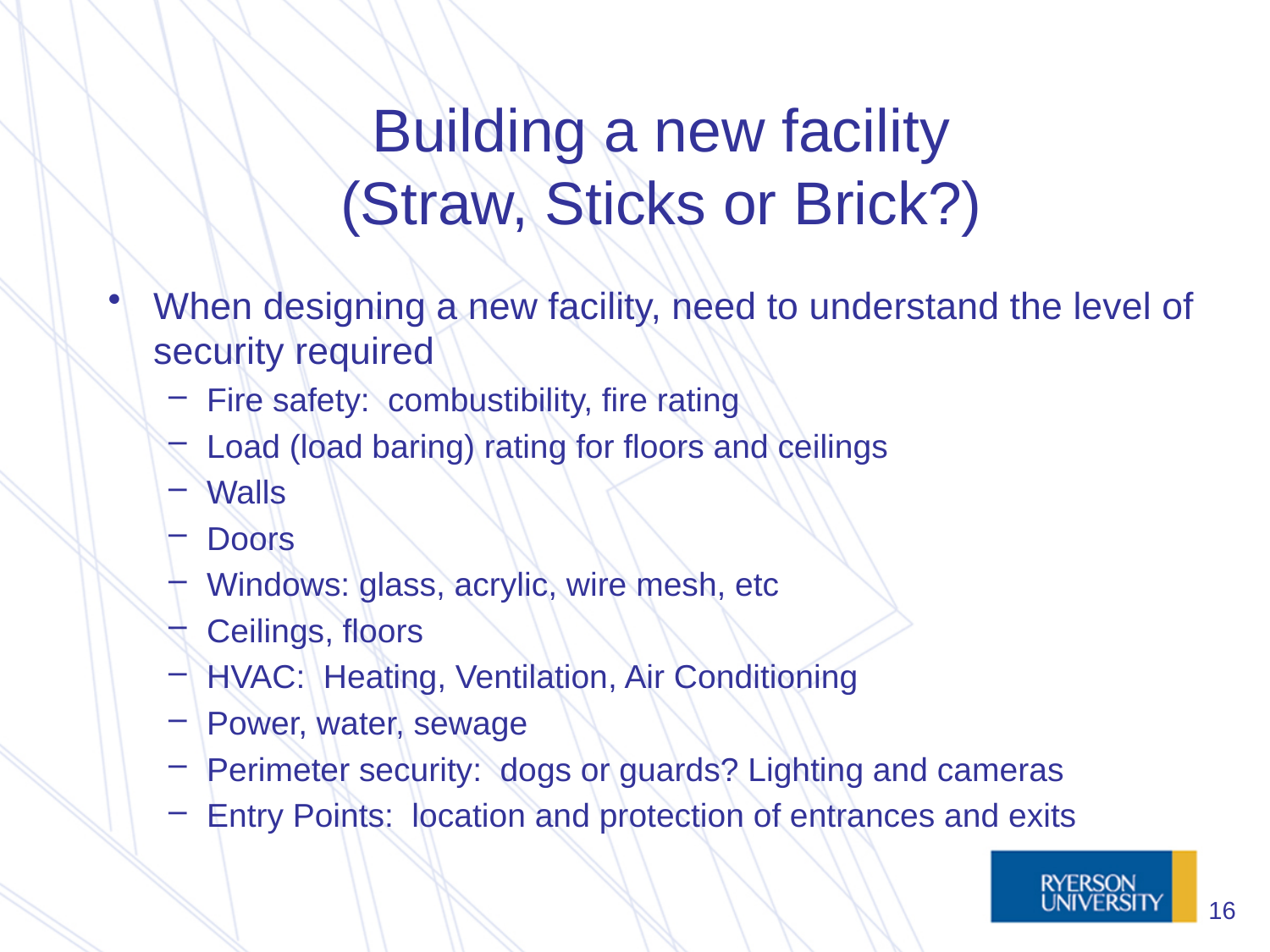

# Building a new facility (Straw, Sticks or Brick?)
When designing a new facility, need to understand the level of security required
Fire safety:  combustibility, fire rating
Load (load baring) rating for floors and ceilings
Walls
Doors
Windows: glass, acrylic, wire mesh, etc
Ceilings, floors
HVAC:  Heating, Ventilation, Air Conditioning
Power, water, sewage
Perimeter security:  dogs or guards? Lighting and cameras
Entry Points:  location and protection of entrances and exits

16